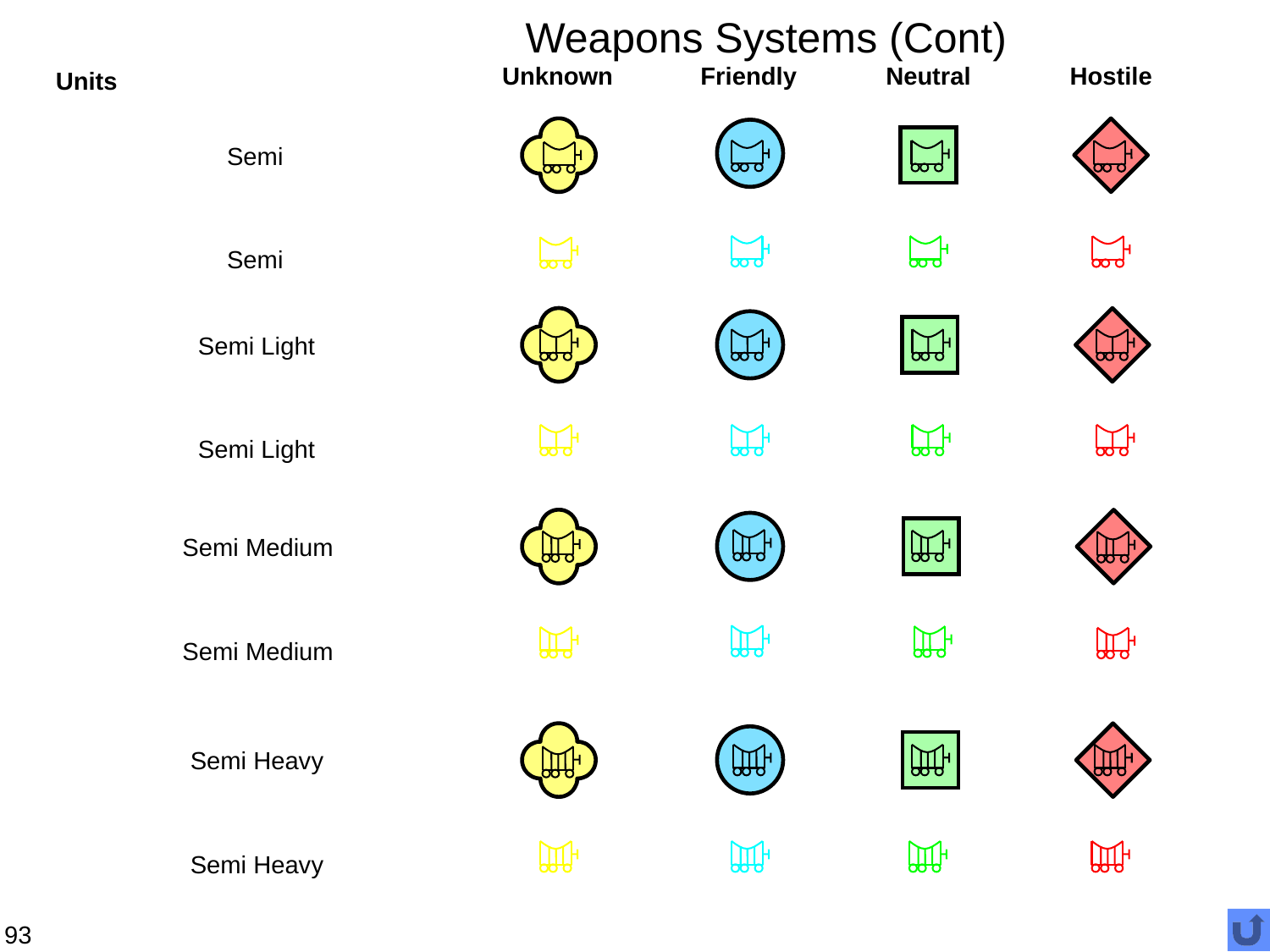

# Weapons Systems (Cont)
Unknown
Friendly
Neutral
Hostile
Units

Semi

Semi

Semi Light

Semi Light

Semi Medium

Semi Medium

Semi Heavy

Semi Heavy
93